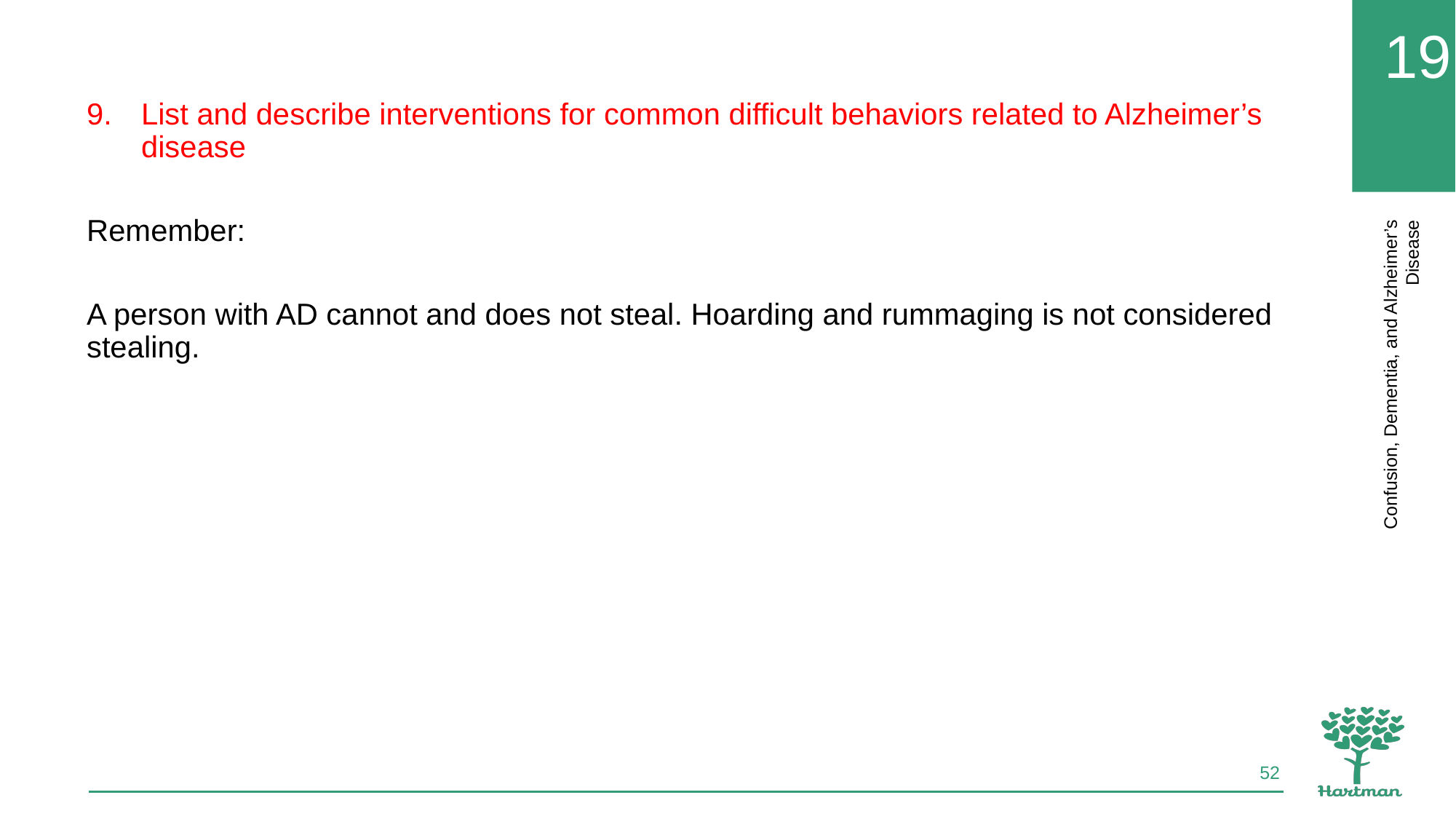

List and describe interventions for common difficult behaviors related to Alzheimer’s disease

Remember:

A person with AD cannot and does not steal. Hoarding and rummaging is not considered stealing.

52